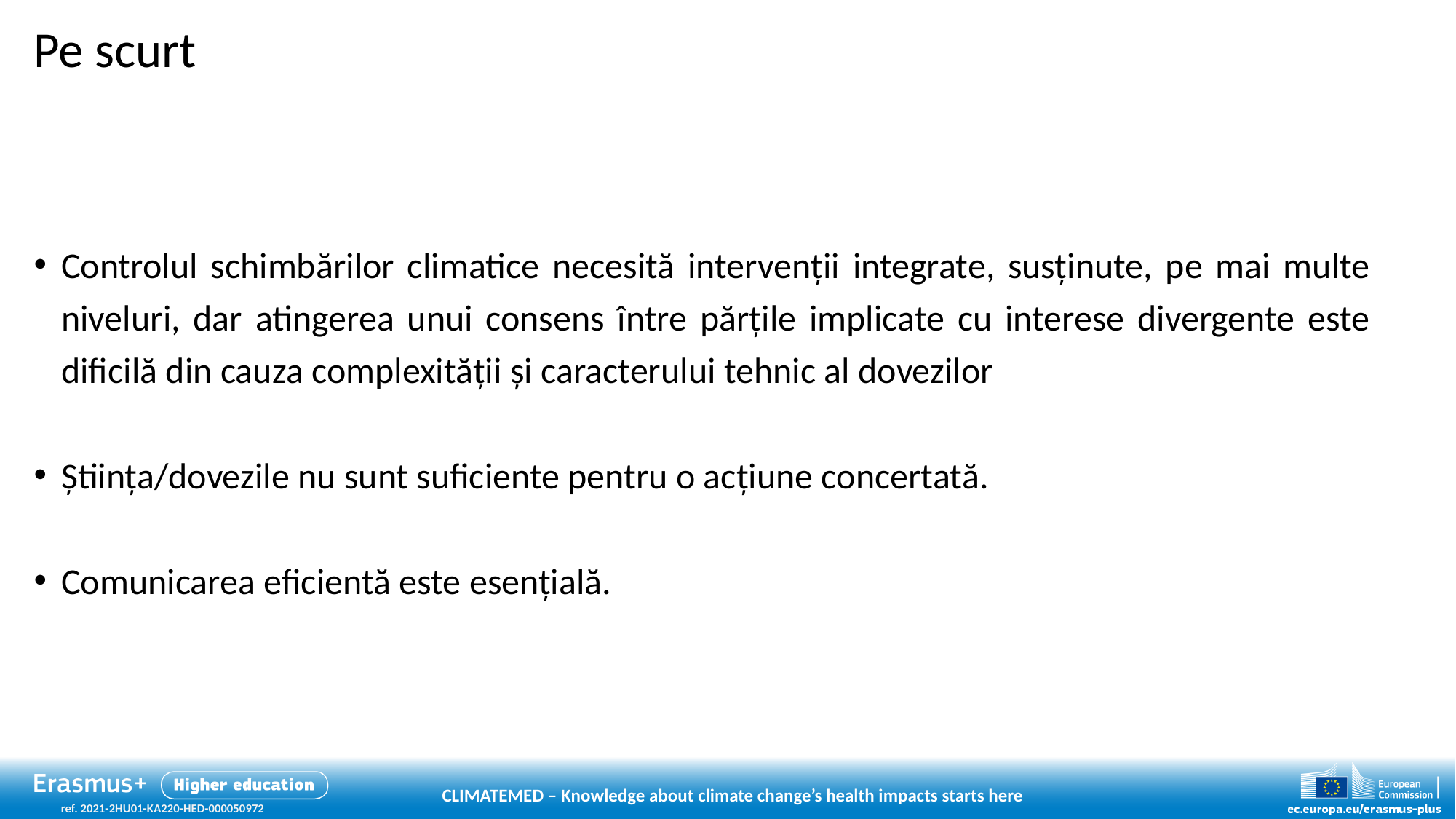

# Pe scurt
Controlul schimbărilor climatice necesită intervenții integrate, susținute, pe mai multe niveluri, dar atingerea unui consens între părțile implicate cu interese divergente este dificilă din cauza complexității și caracterului tehnic al dovezilor
Știința/dovezile nu sunt suficiente pentru o acțiune concertată.
Comunicarea eficientă este esențială.